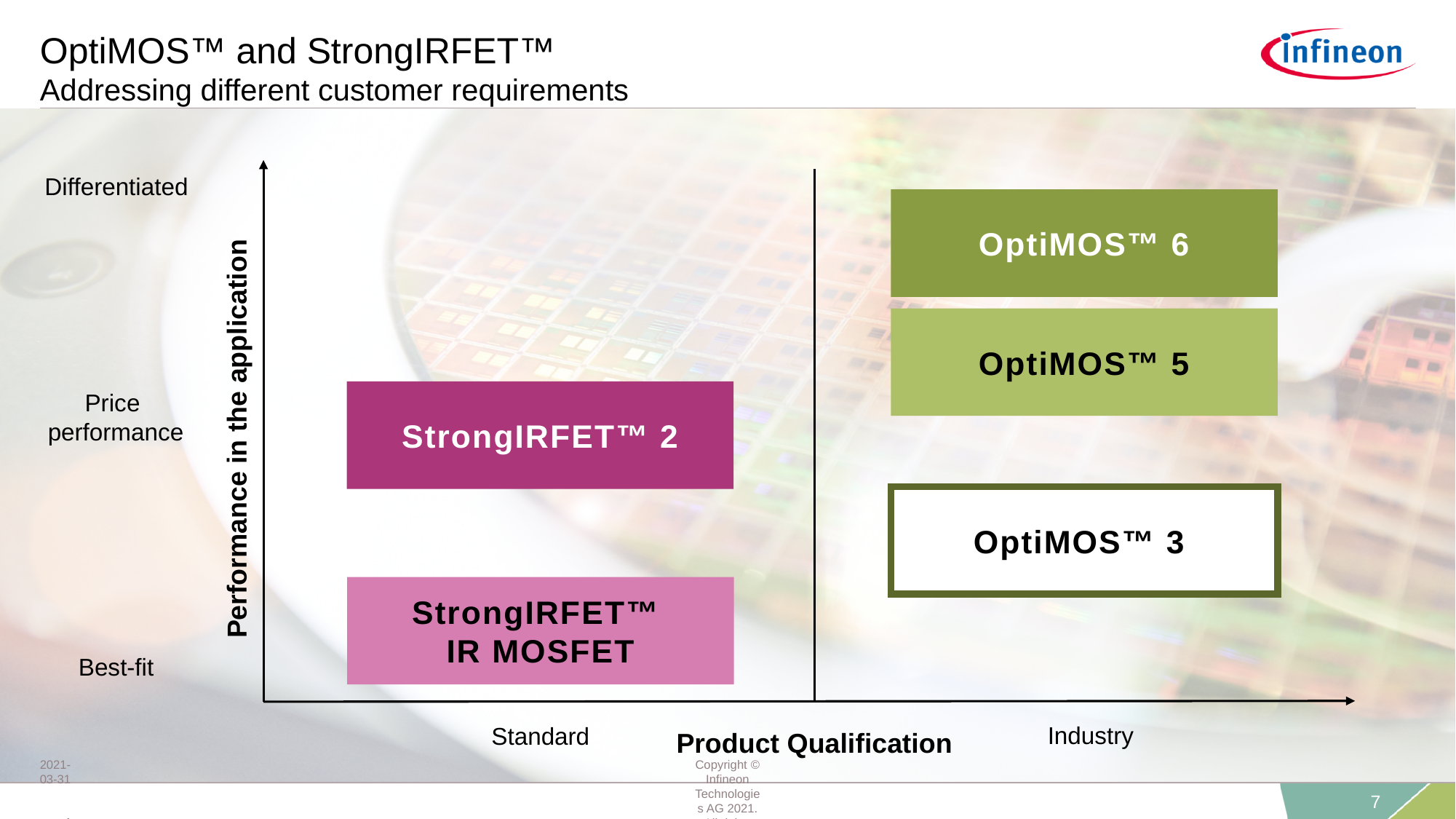

# OptiMOS™ and StrongIRFET™ Addressing different customer requirements
Differentiated
OptiMOS™ 6
OptiMOS™ 5
StrongIRFET™ 2
Performance in the application
Price
performance
OptiMOS™ 3
StrongIRFET™
IR MOSFET
Best-fit
Industry
Standard
Product Qualification
2021-03-31             restricted
Copyright © Infineon Technologies AG 2021. All rights reserved.
7